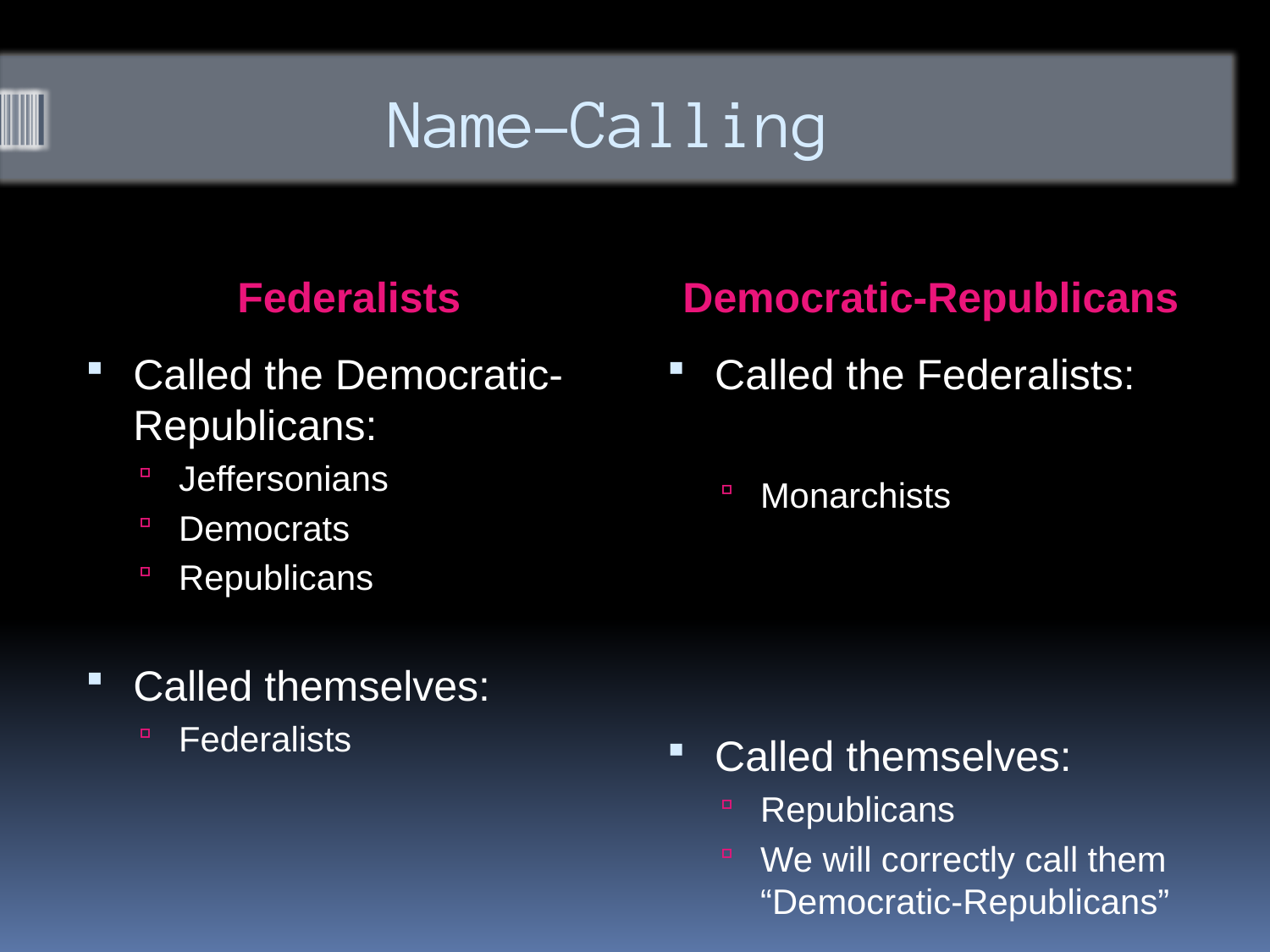

# Name-Calling
Federalists
Democratic-Republicans
Called the Democratic-Republicans:
Jeffersonians
Democrats
Republicans

Called themselves:
Federalists
Called the Federalists:

Monarchists

Called themselves:
Republicans
We will correctly call them “Democratic-Republicans”